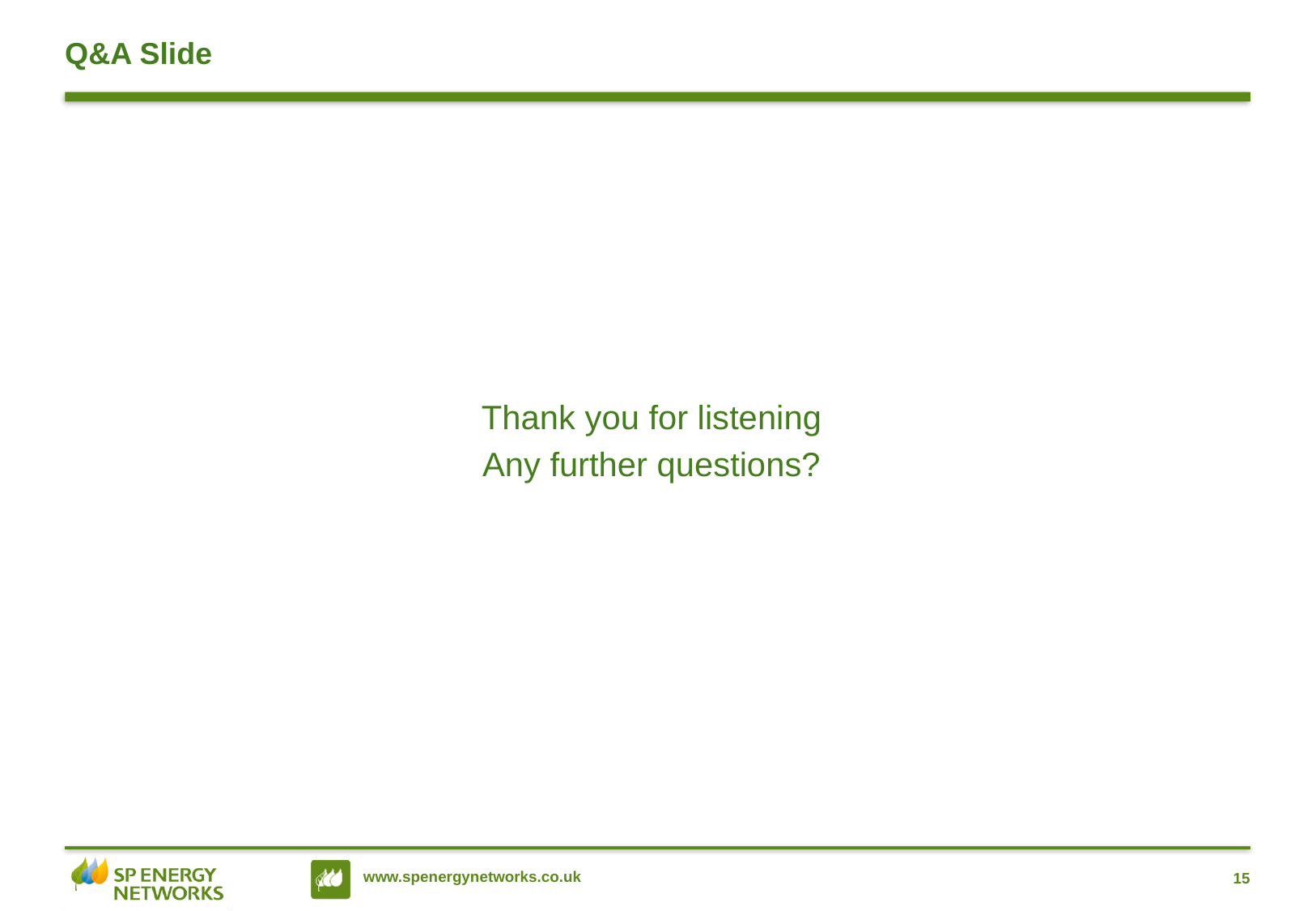

# Q&A Slide

Thank you for listening
Any further questions?